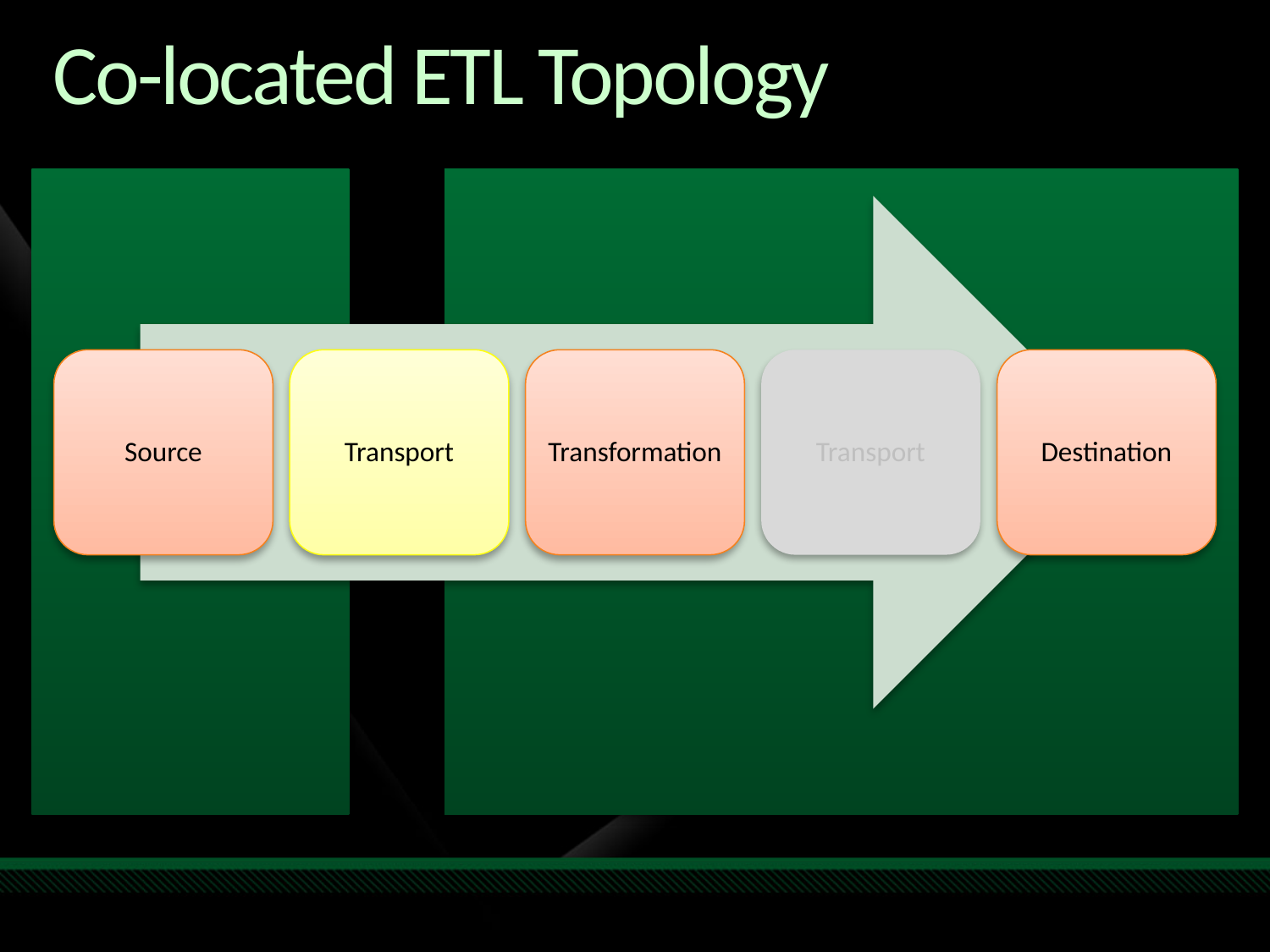

# Co-located ETL Topology

Source
Transport
Transformation
Transport
Destination